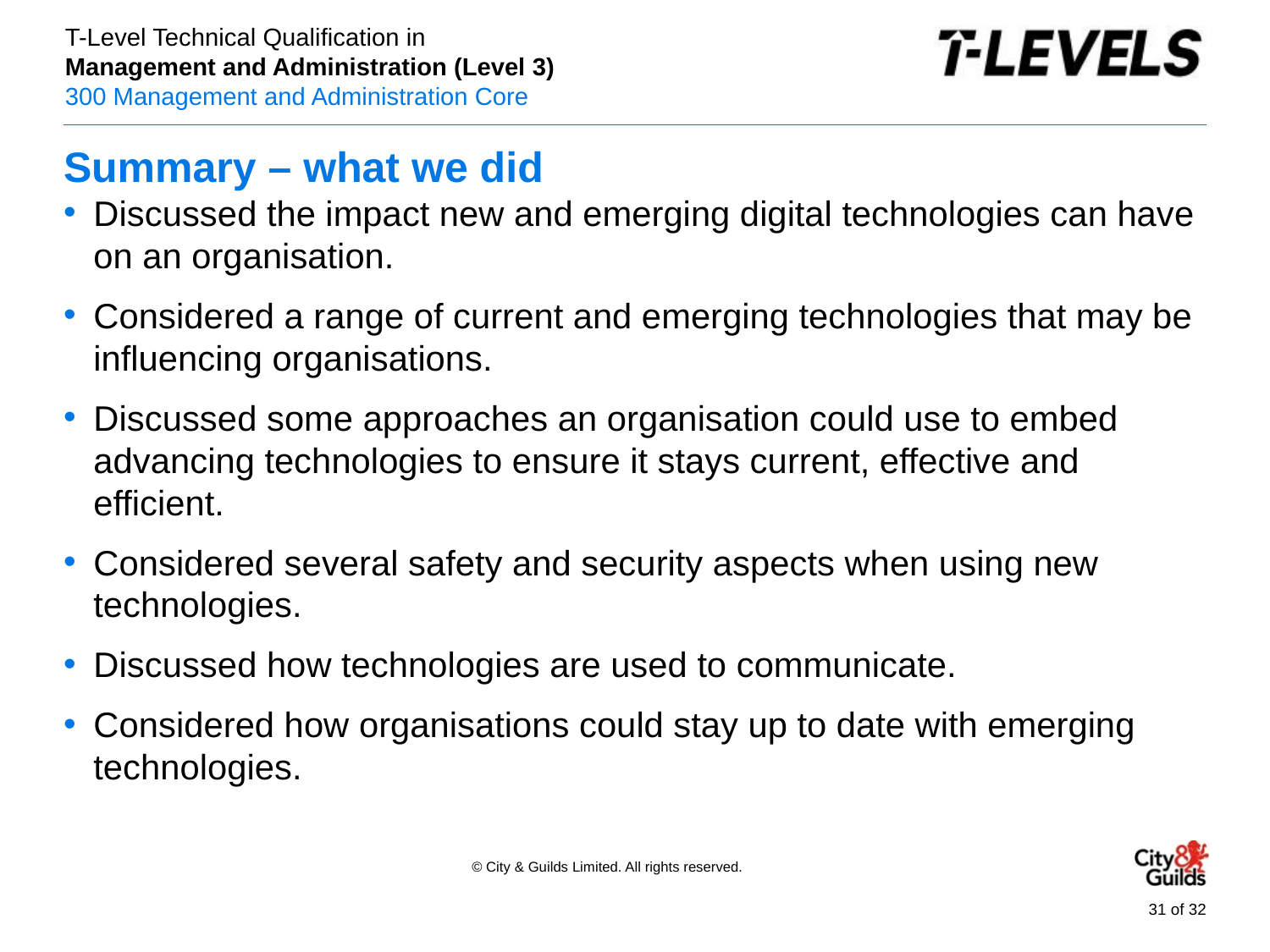

# Summary – what we did

Discussed the impact new and emerging digital technologies can have on an organisation.
Considered a range of current and emerging technologies that may be influencing organisations.
Discussed some approaches an organisation could use to embed advancing technologies to ensure it stays current, effective and efficient.
Considered several safety and security aspects when using new technologies.
Discussed how technologies are used to communicate.
Considered how organisations could stay up to date with emerging technologies.